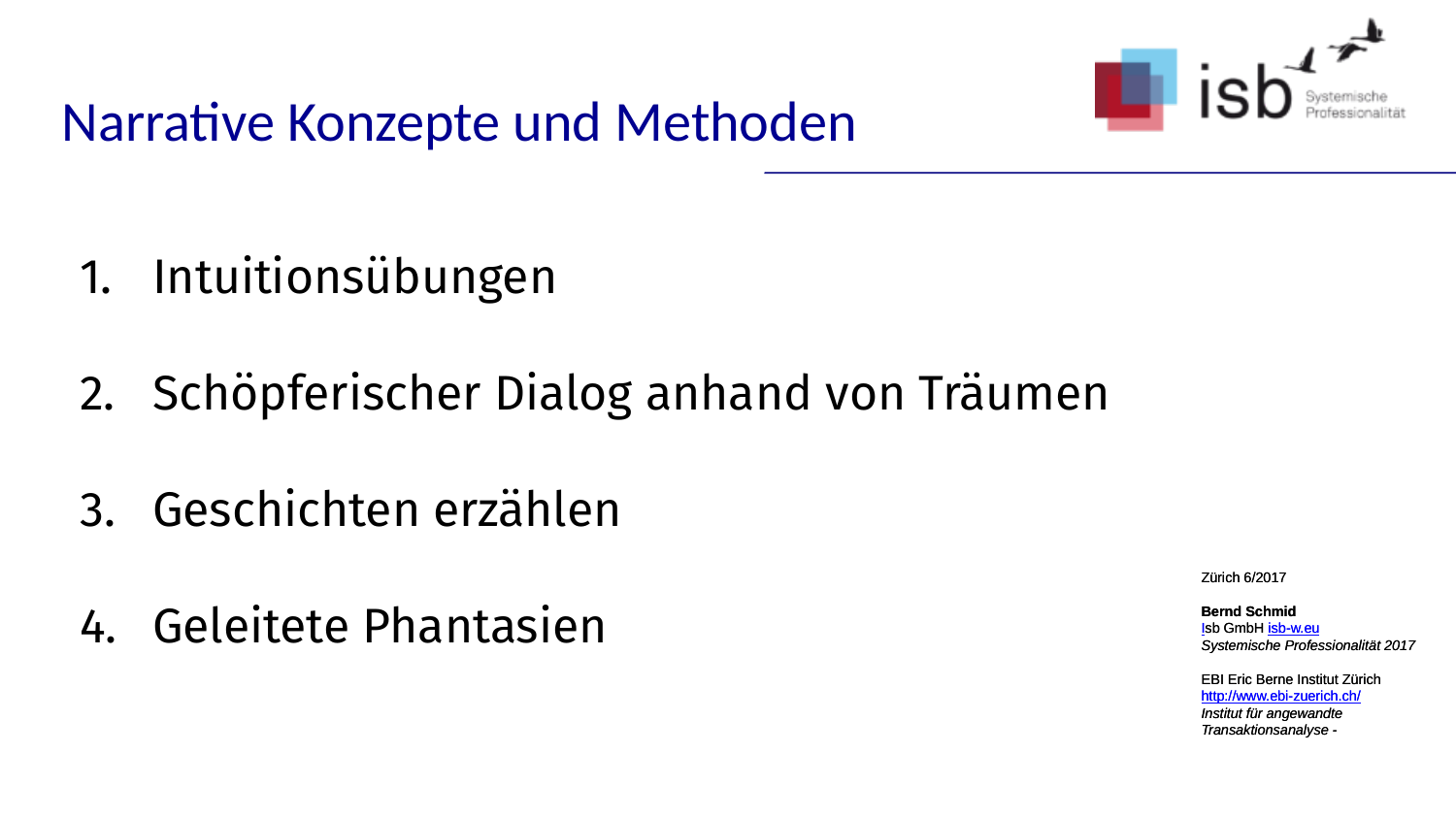

Narrative Konzepte und Methoden

Intuitionsübungen

Schöpferischer Dialog anhand von Träumen

Geschichten erzählen

Geleitete Phantasien

Zürich 6/2017
Bernd Schmid
Isb GmbH isb-w.eu
Systemische Professionalität 2017

EBI Eric Berne Institut Zürich
http://www.ebi-zuerich.ch/
Institut für angewandte Transaktionsanalyse -